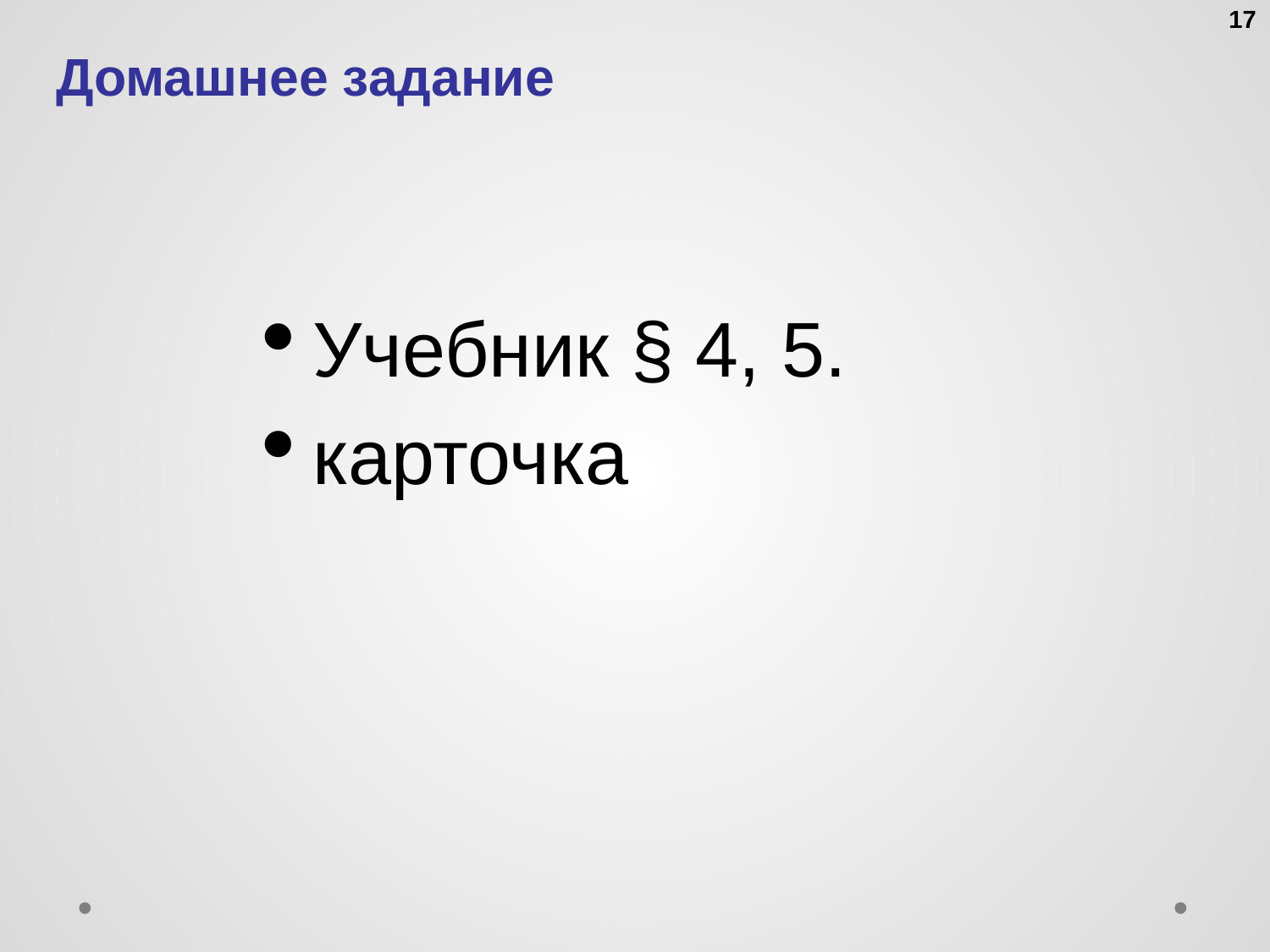

17
Домашнее задание
Учебник § 4, 5.
карточка